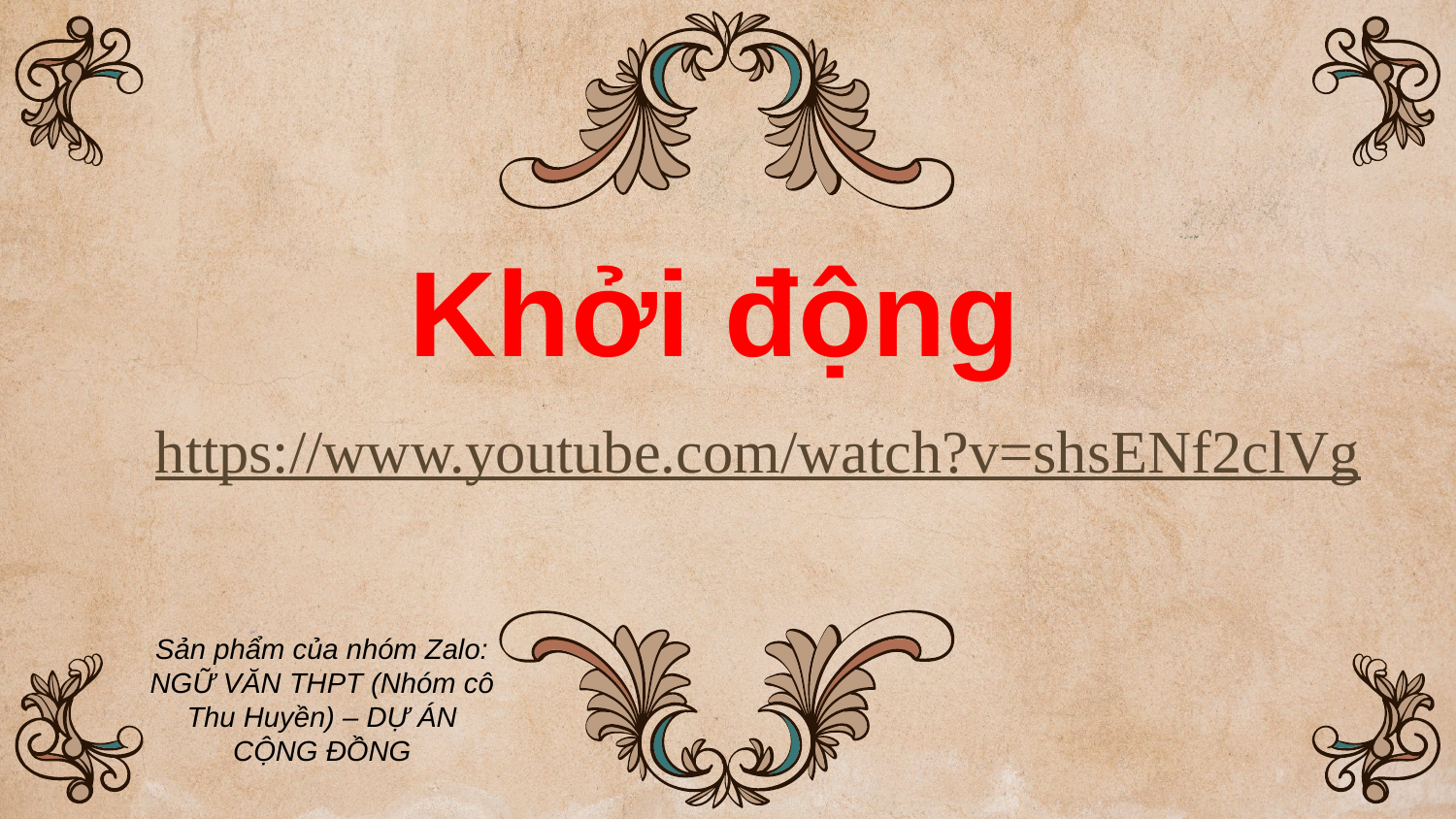

# Khởi động
https://www.youtube.com/watch?v=shsENf2clVg

Sản phẩm của nhóm Zalo: NGỮ VĂN THPT (Nhóm cô Thu Huyền) – DỰ ÁN CỘNG ĐỒNG